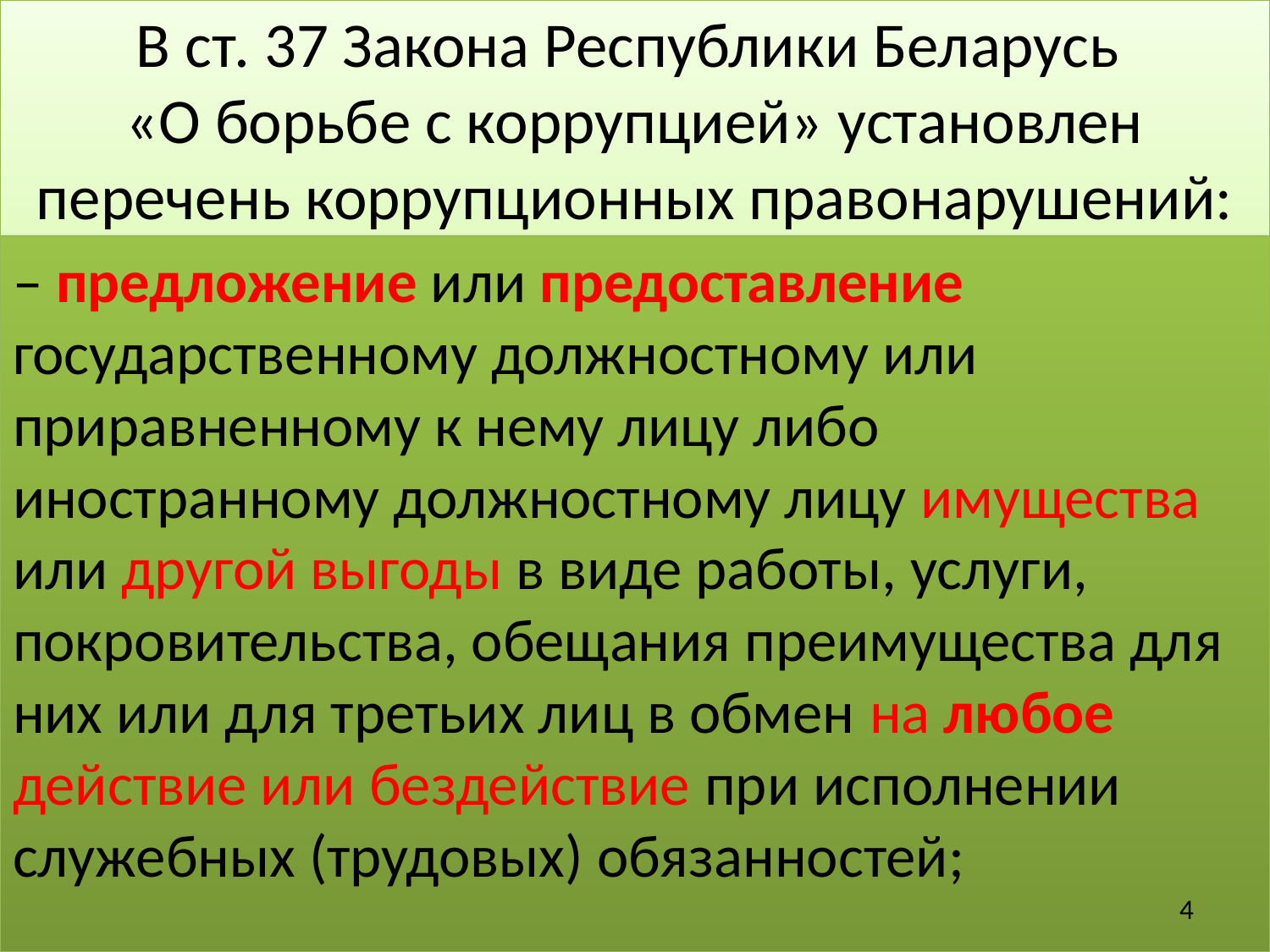

# В ст. 37 Закона Республики Беларусь «О борьбе с коррупцией» установлен перечень коррупционных правонарушений:
– предложение или предоставление государственному должностному или приравненному к нему лицу либо иностранному должностному лицу имущества или другой выгоды в виде работы, услуги, покровительства, обещания преимущества для них или для третьих лиц в обмен на любое действие или бездействие при исполнении служебных (трудовых) обязанностей;
4